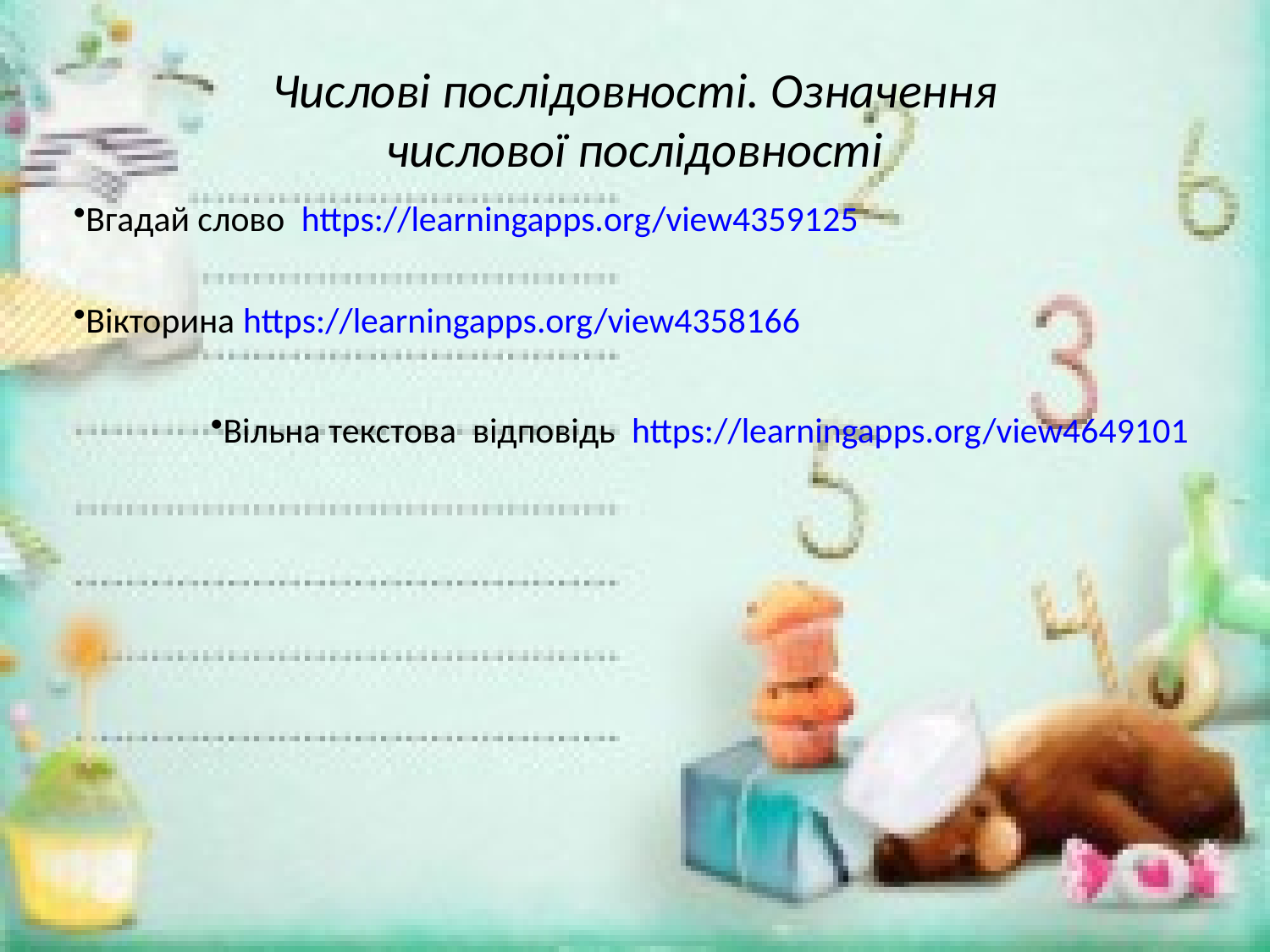

# Числові послідовності. Означення числової послідовності
Вгадай слово  https://learningapps.org/view4359125

Вікторина https://learningapps.org/view4358166
Вільна текстова  відповідь  https://learningapps.org/view4649101